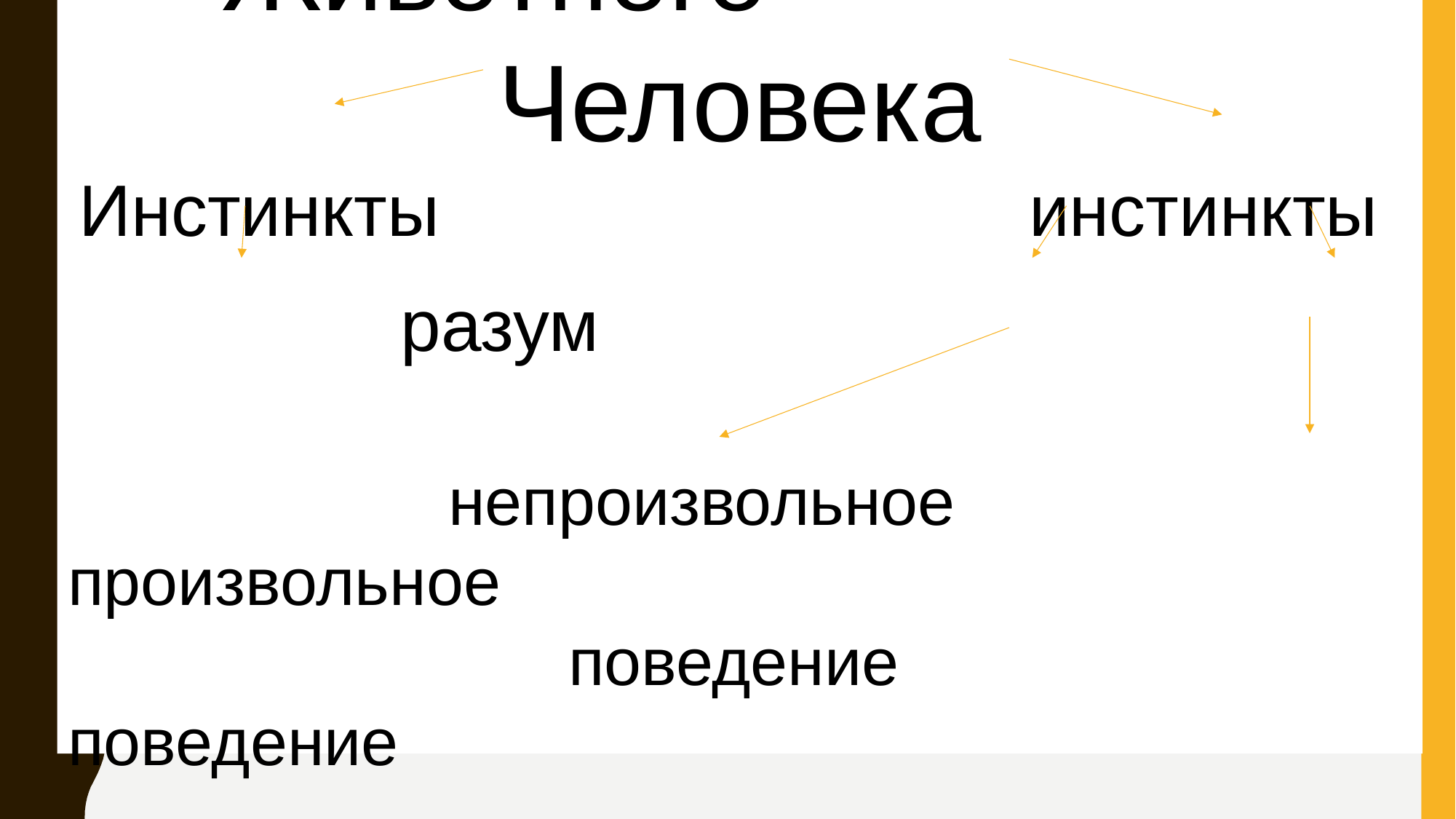

Активность
Животного                Человека
Инстинкты                           инстинкты  разум

                   непроизвольное          произвольное
                         поведение                     поведение